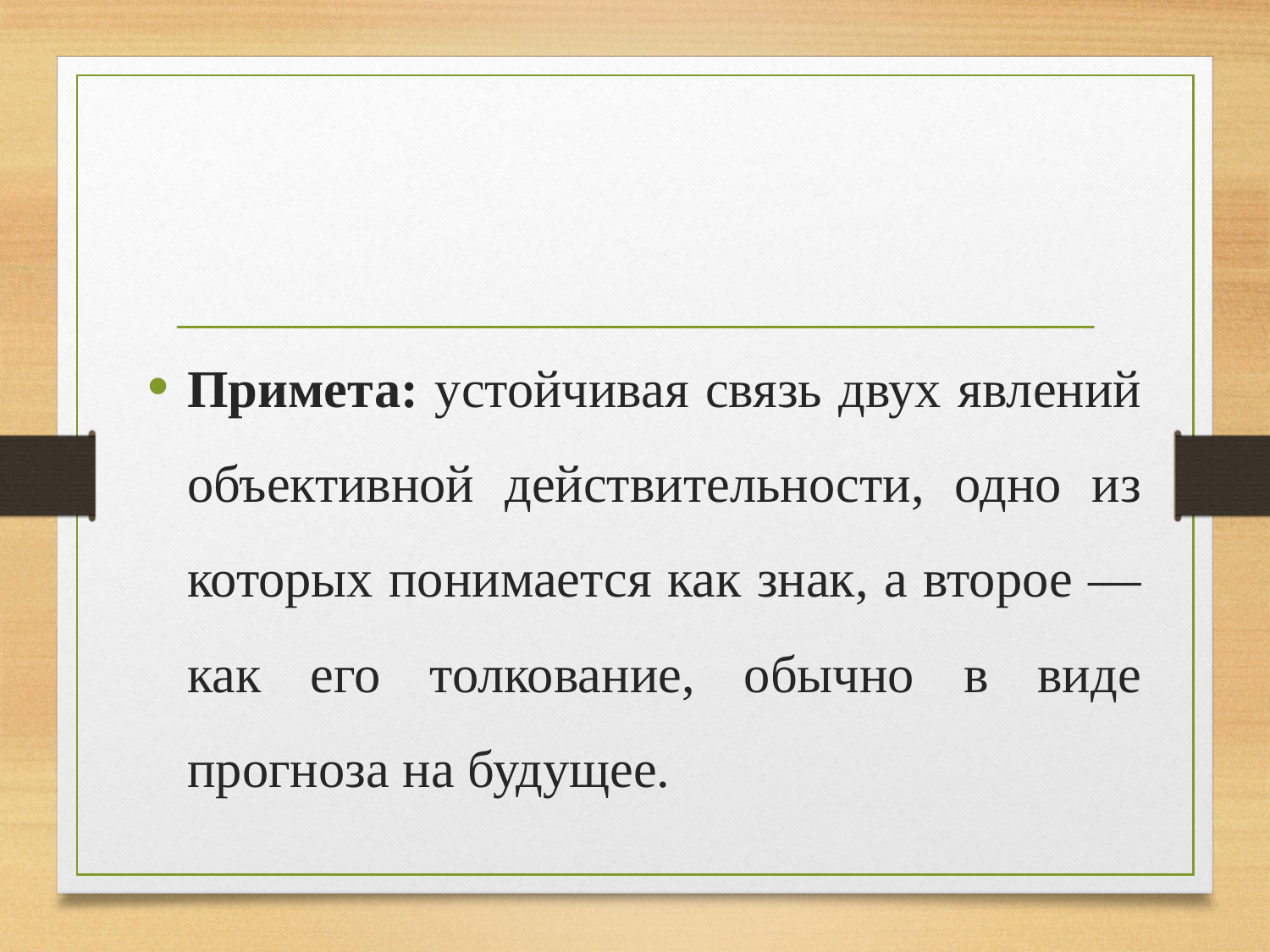

#
Примета: устойчивая связь двух явлений объективной действительности, одно из которых понимается как знак, а второе — как его толкование, обычно в виде прогноза на будущее.